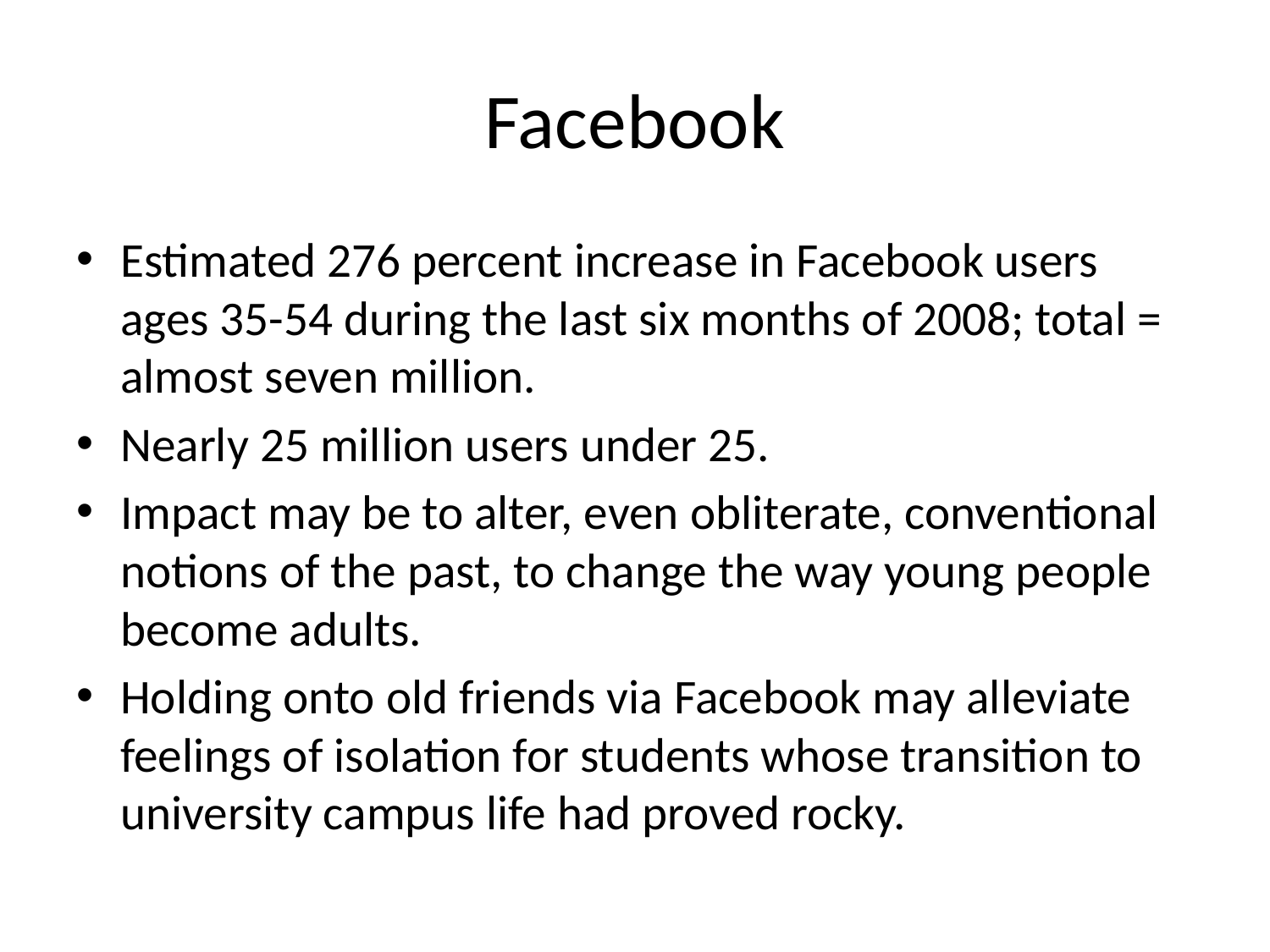

# Facebook
Estimated 276 percent increase in Facebook users ages 35-54 during the last six months of 2008; total = almost seven million.
Nearly 25 million users under 25.
Impact may be to alter, even obliterate, conventional notions of the past, to change the way young people become adults.
Holding onto old friends via Facebook may alleviate feelings of isolation for students whose transition to university campus life had proved rocky.